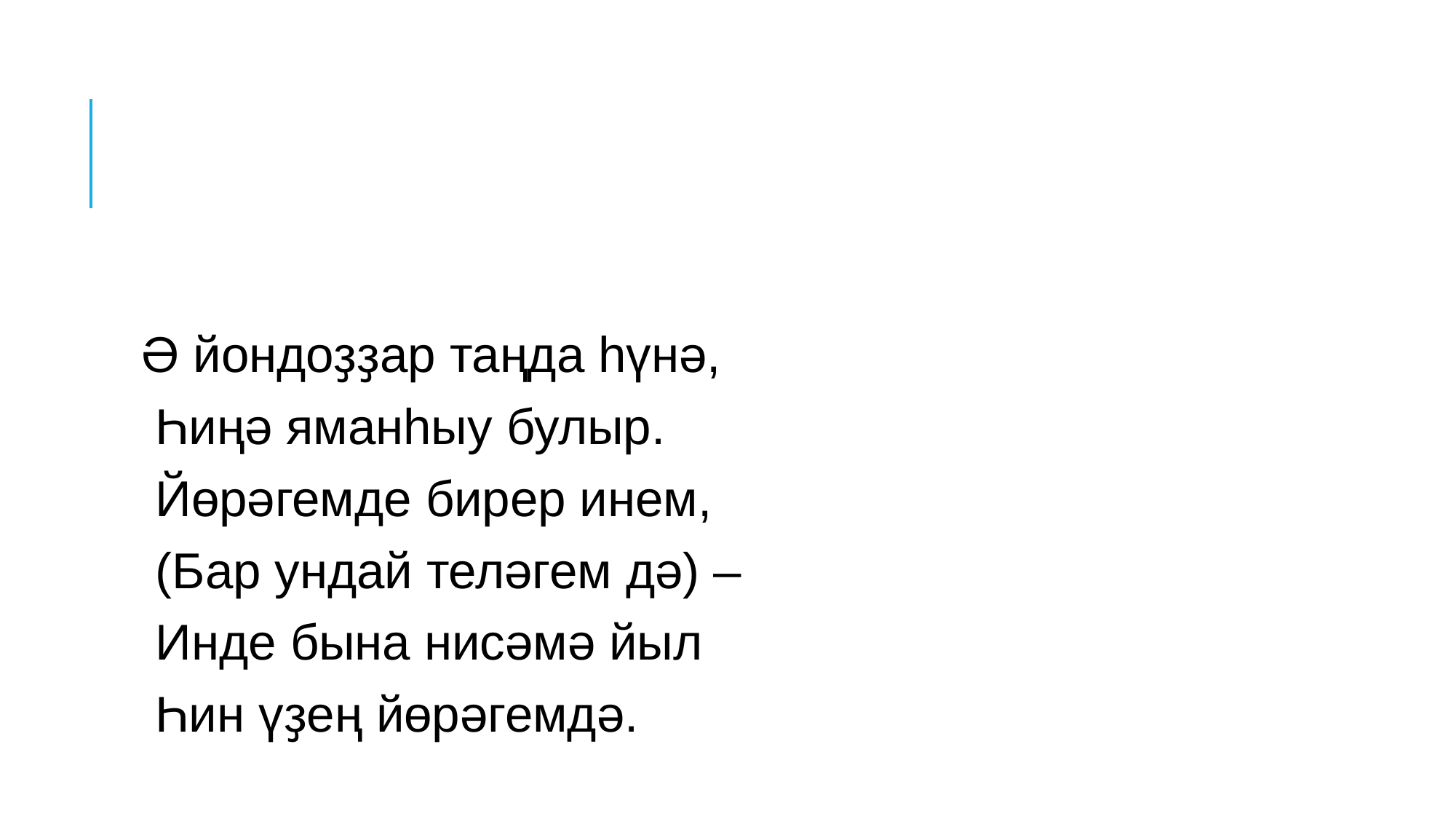

#

 Ә йондоҙҙар таңда һүнә,
  Һиңә яманһыу булыр.
  Йөрәгемде бирер инем,
  (Бар ундай теләгем дә) –
  Инде бына нисәмә йыл
  Һин үҙең йөрәгемдә.